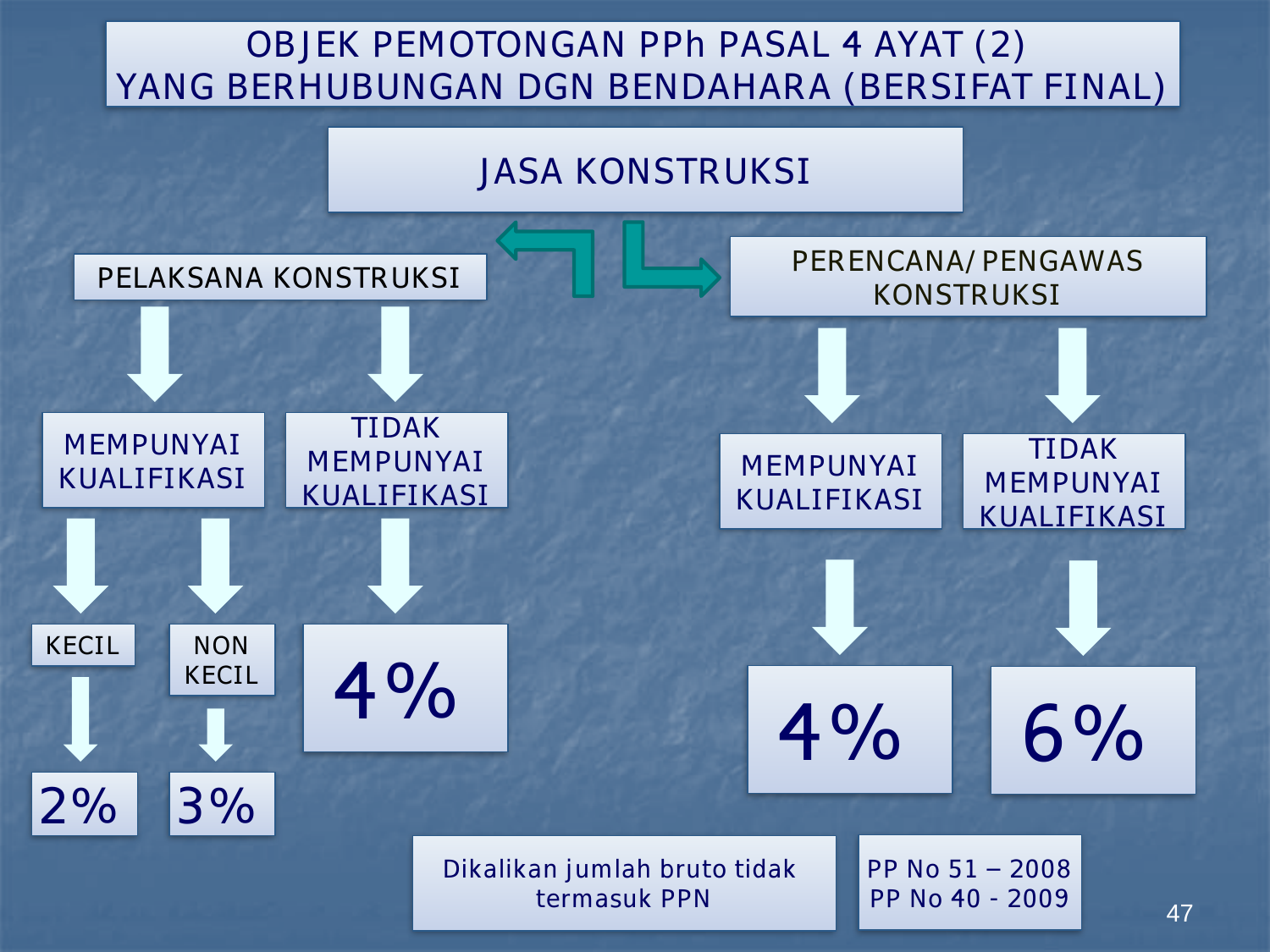

OBJEK PEMOTONGAN PPh PASAL 4 AYAT (2)
YANG BERHUBUNGAN DGN BENDAHARA (BERSIFAT FINAL)
JASA KONSTRUKSI

PERENCANA/PENGAWAS KONSTRUKSI
PELAKSANA KONSTRUKSI

MEMPUNYAI KUALIFIKASI
TIDAK MEMPUNYAI KUALIFIKASI
MEMPUNYAI KUALIFIKASI
TIDAK MEMPUNYAI KUALIFIKASI

KECIL
NON KECIL
4%
4%
6%

2%
3%
PP No 51 – 2008
PP No 40 - 2009
Dikalikan jumlah bruto tidak
termasuk PPN
47